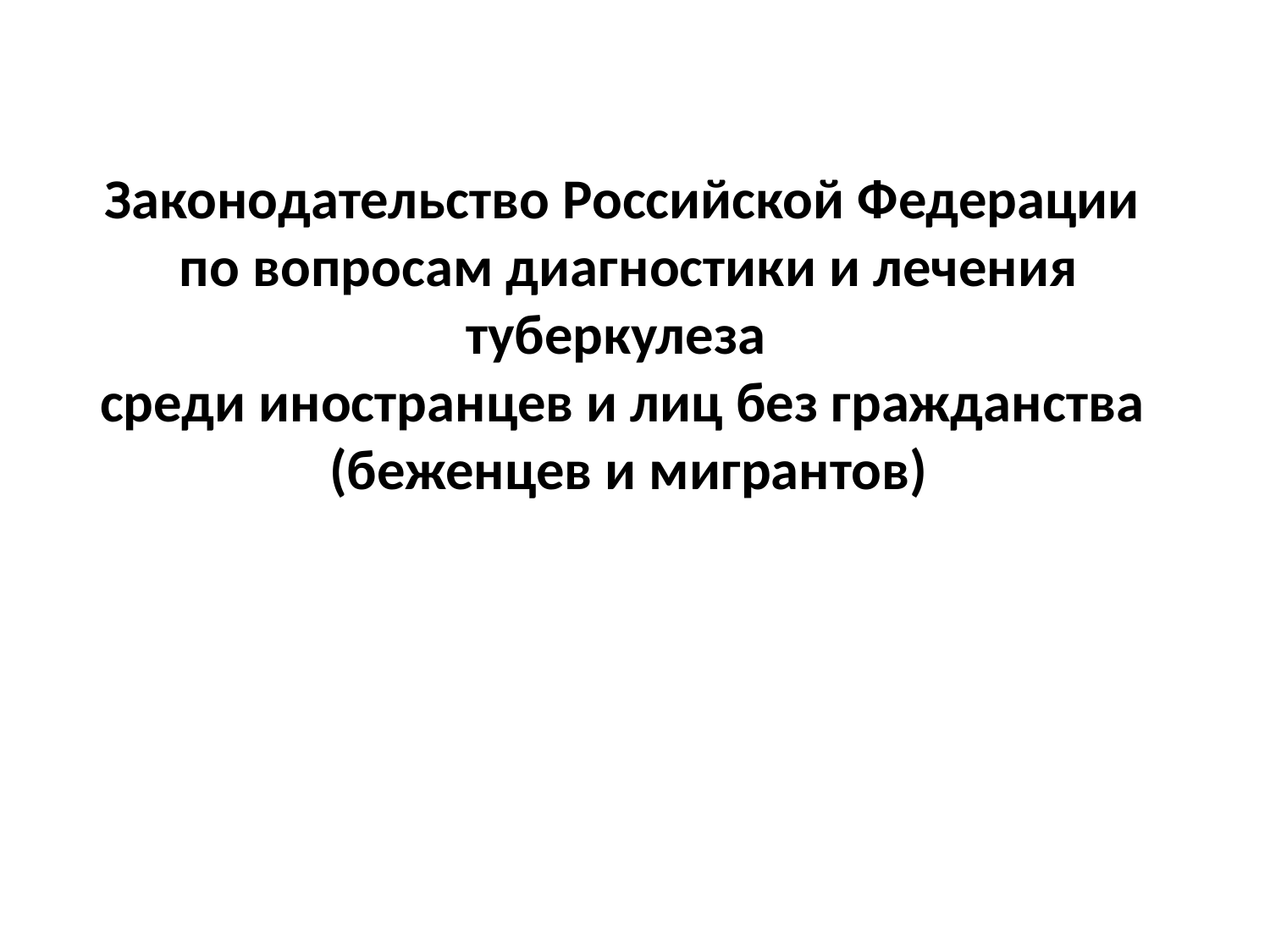

Законодательство Российской Федерации
 по вопросам диагностики и лечения туберкулеза
среди иностранцев и лиц без гражданства
 (беженцев и мигрантов)